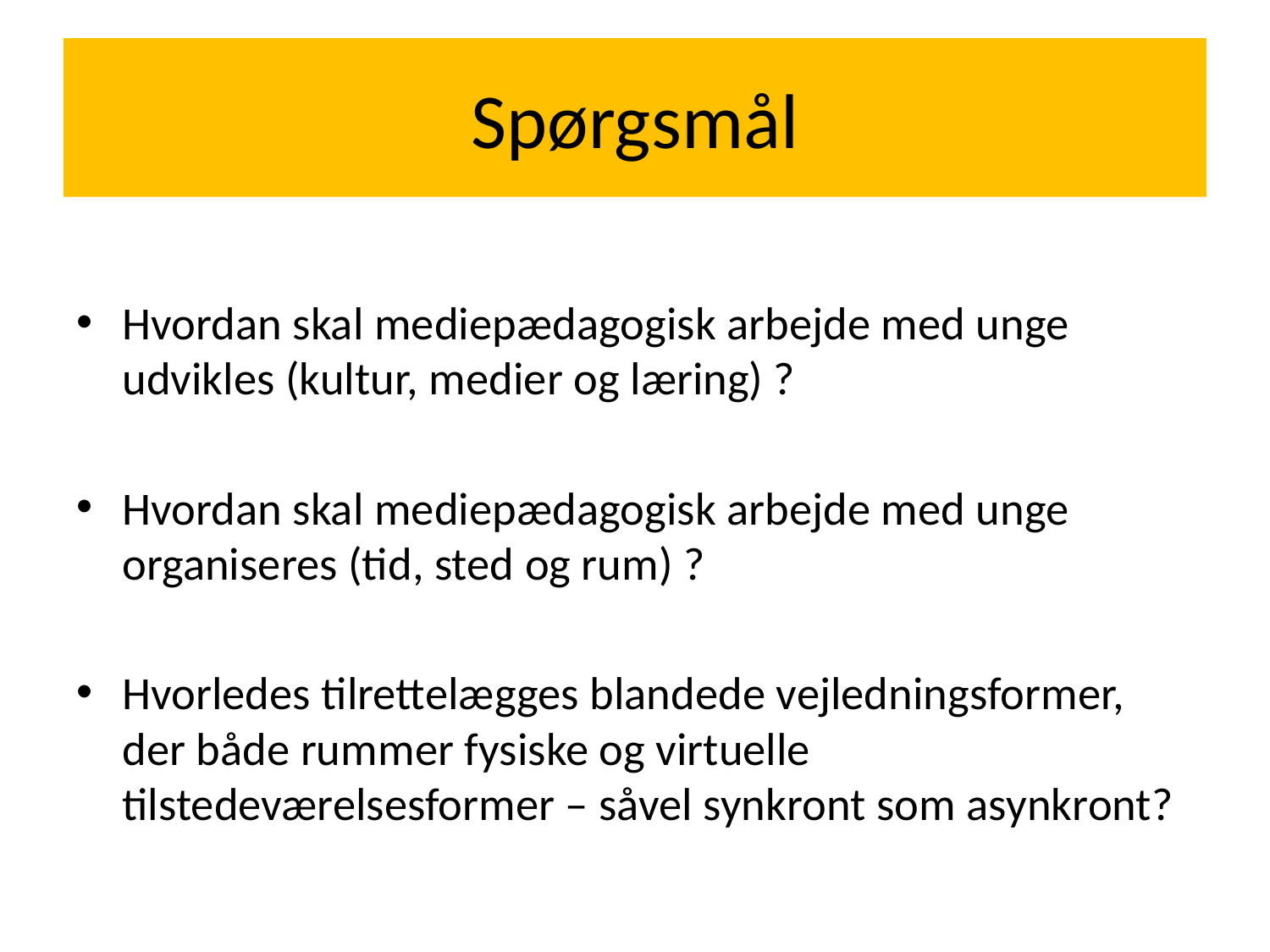

# Spørgsmål

Hvordan skal mediepædagogisk arbejde med unge udvikles (kultur, medier og læring) ?

Hvordan skal mediepædagogisk arbejde med unge organiseres (tid, sted og rum) ?

Hvorledes tilrettelægges blandede vejledningsformer, der både rummer fysiske og virtuelle tilstedeværelsesformer – såvel synkront som asynkront?